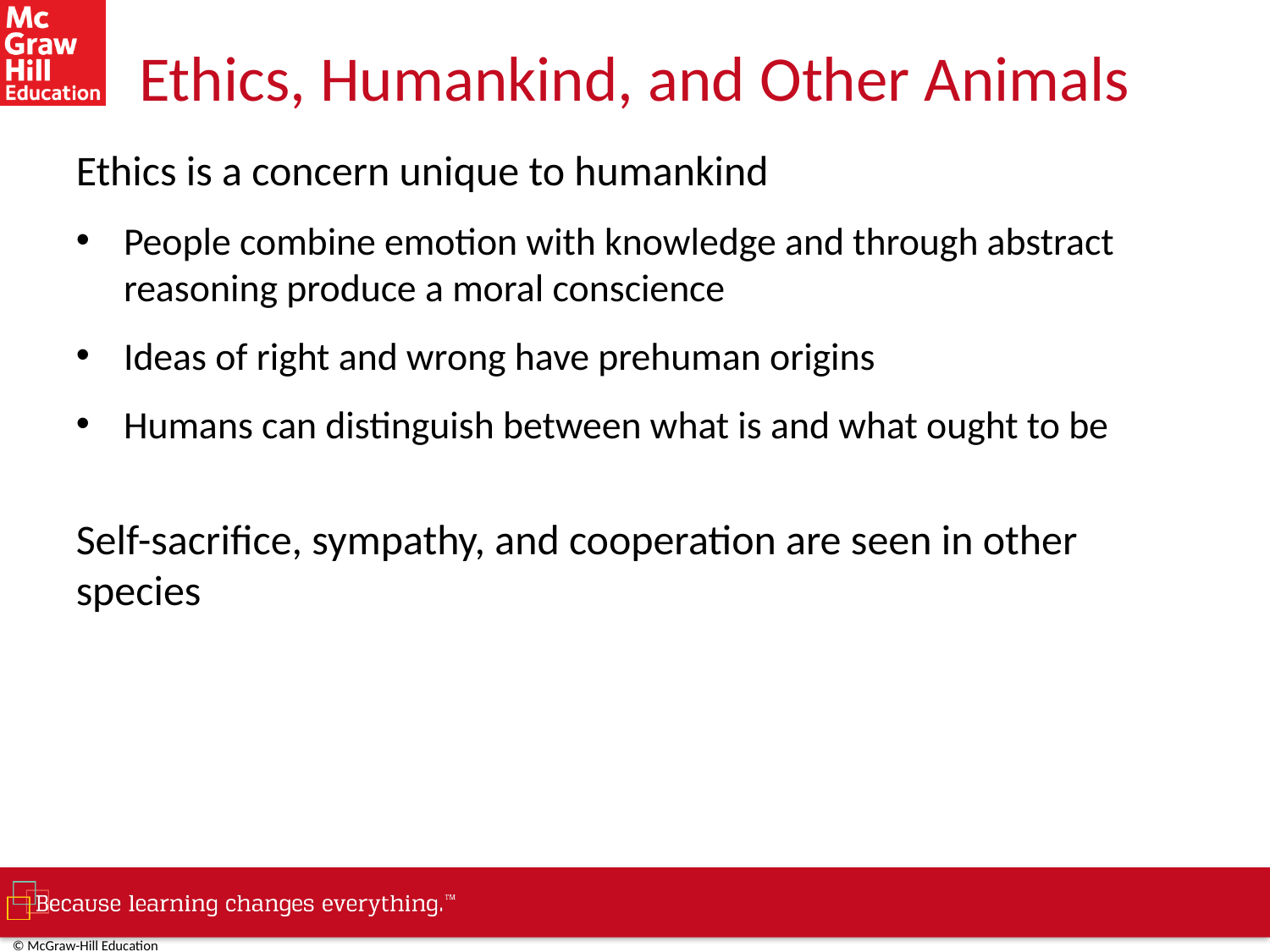

# Ethics, Humankind, and Other Animals
Ethics is a concern unique to humankind
People combine emotion with knowledge and through abstract reasoning produce a moral conscience
Ideas of right and wrong have prehuman origins
Humans can distinguish between what is and what ought to be

Self-sacrifice, sympathy, and cooperation are seen in other species